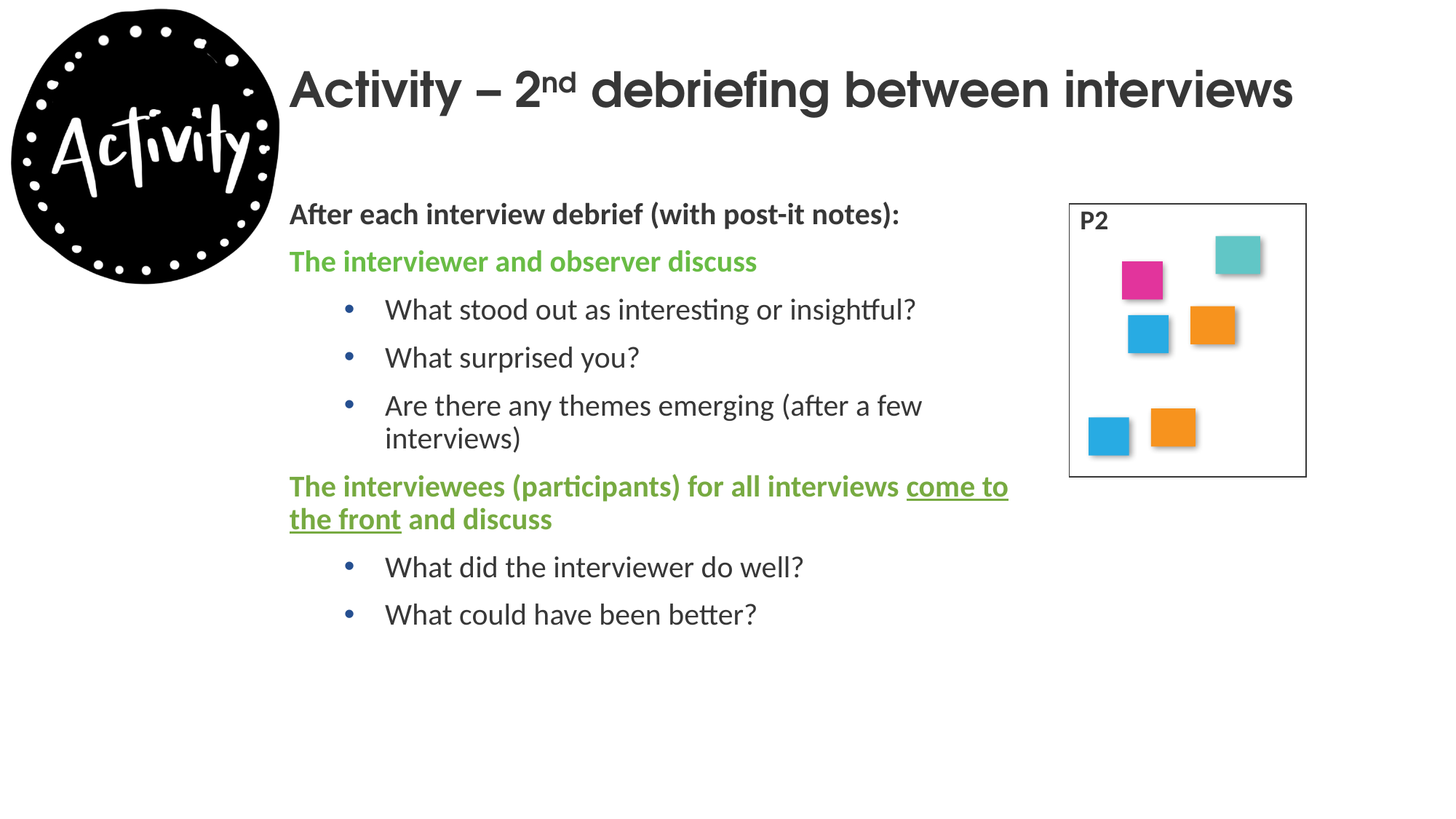

# Activity – 2nd debriefing between interviews
After each interview debrief (with post-it notes):
The interviewer and observer discuss
What stood out as interesting or insightful?
What surprised you?
Are there any themes emerging (after a few interviews)
The interviewees (participants) for all interviews come to the front and discuss
What did the interviewer do well?
What could have been better?

| P2 |
| --- |